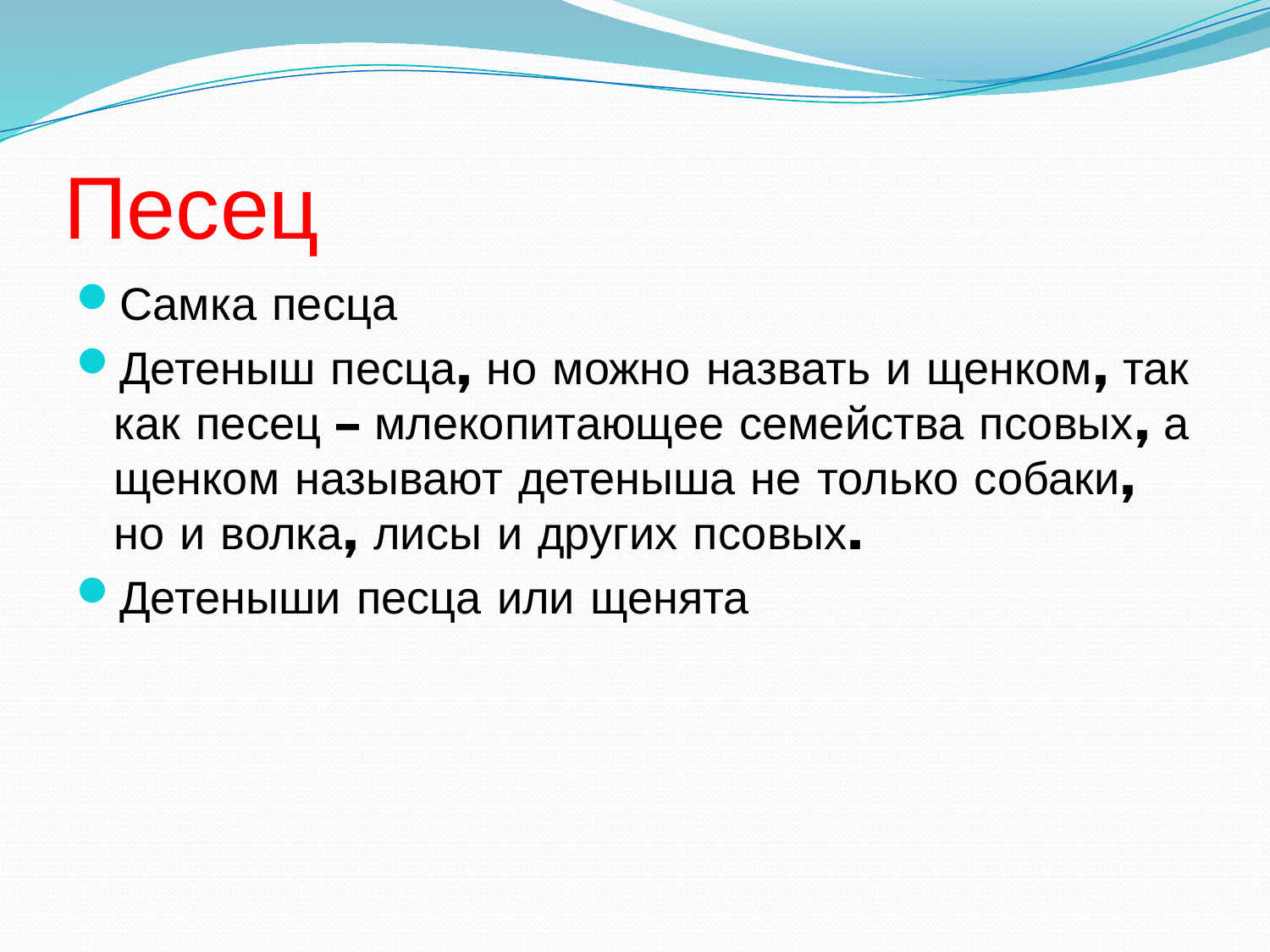

# Песец
Самка песца
Детеныш песца, но можно назвать и щенком, так как песец – млекопитающее семейства псовых, а щенком называют детеныша не только собаки, но и волка, лисы и других псовых.
Детеныши песца или щенята